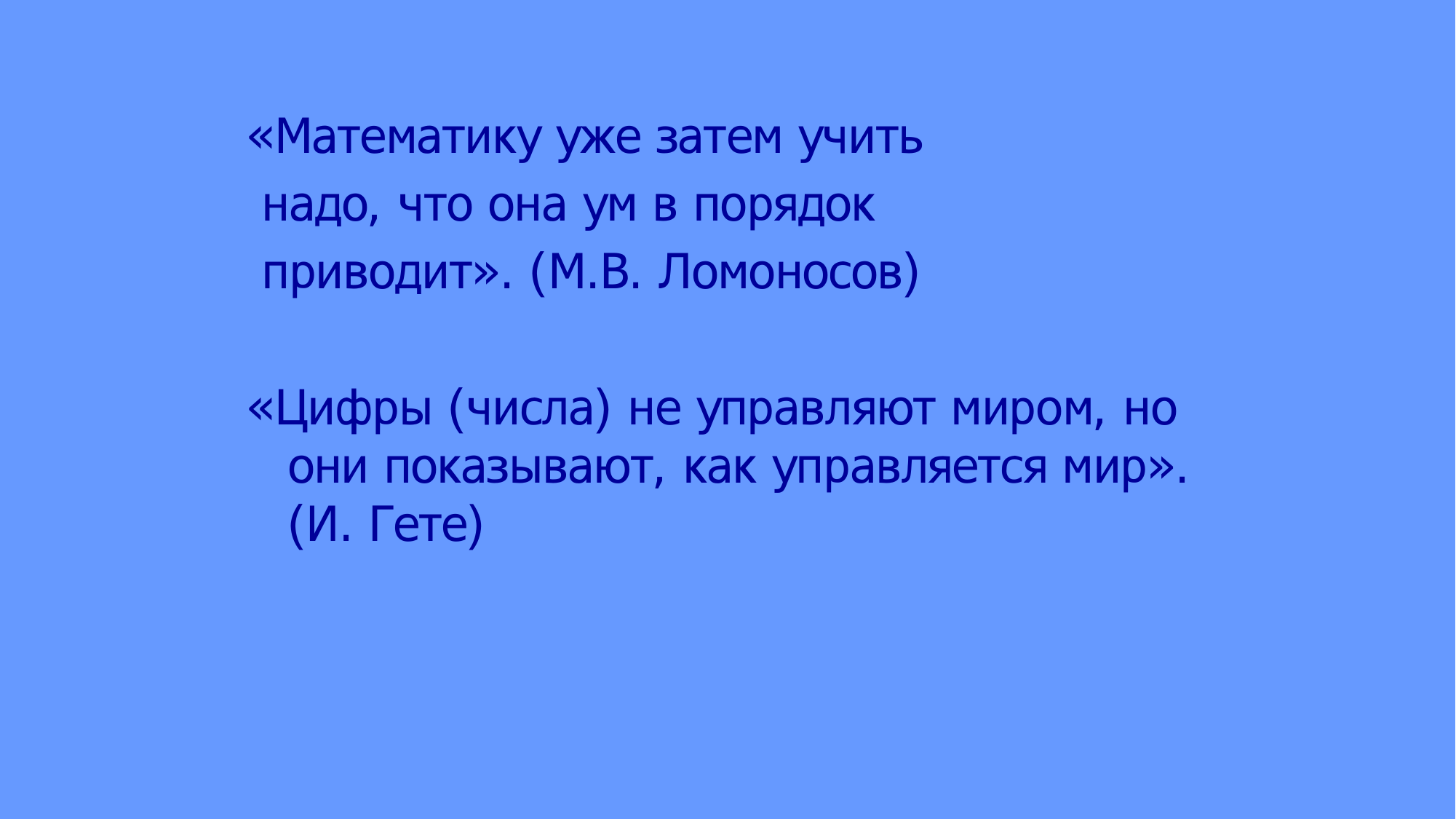

«Математику уже затем учить
 надо, что она ум в порядок
 приводит». (М.В. Ломоносов)

«Цифры (числа) не управляют миром, но они показывают, как управляется мир». (И. Гете)